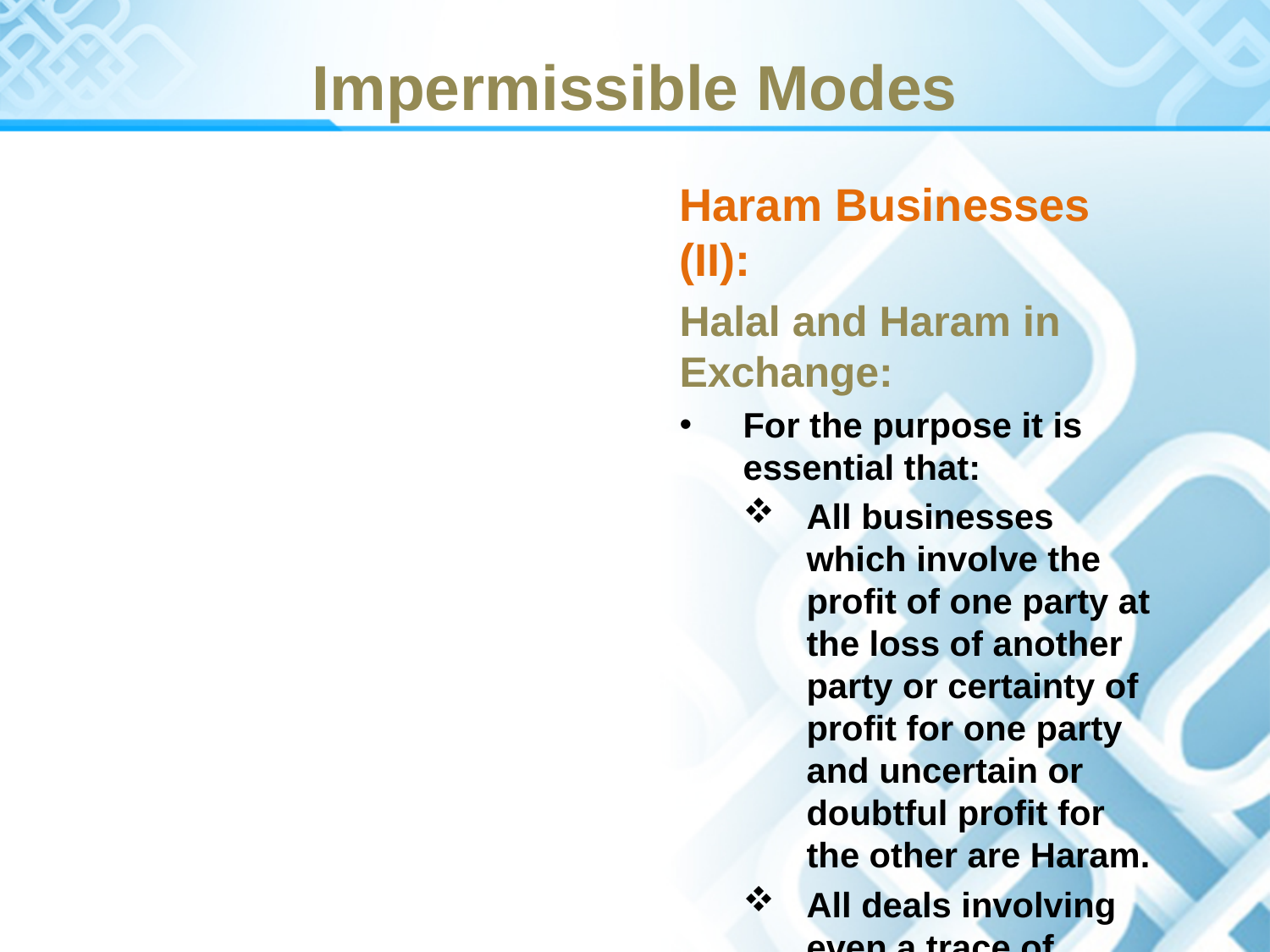

Impermissible Modes
Haram Businesses (II):
Halal and Haram in Exchange:
For the purpose it is essential that:
All businesses which involve the profit of one party at the loss of another party or certainty of profit for one party and uncertain or doubtful profit for the other are Haram.
All deals involving even a trace of interest or gambling are banned.